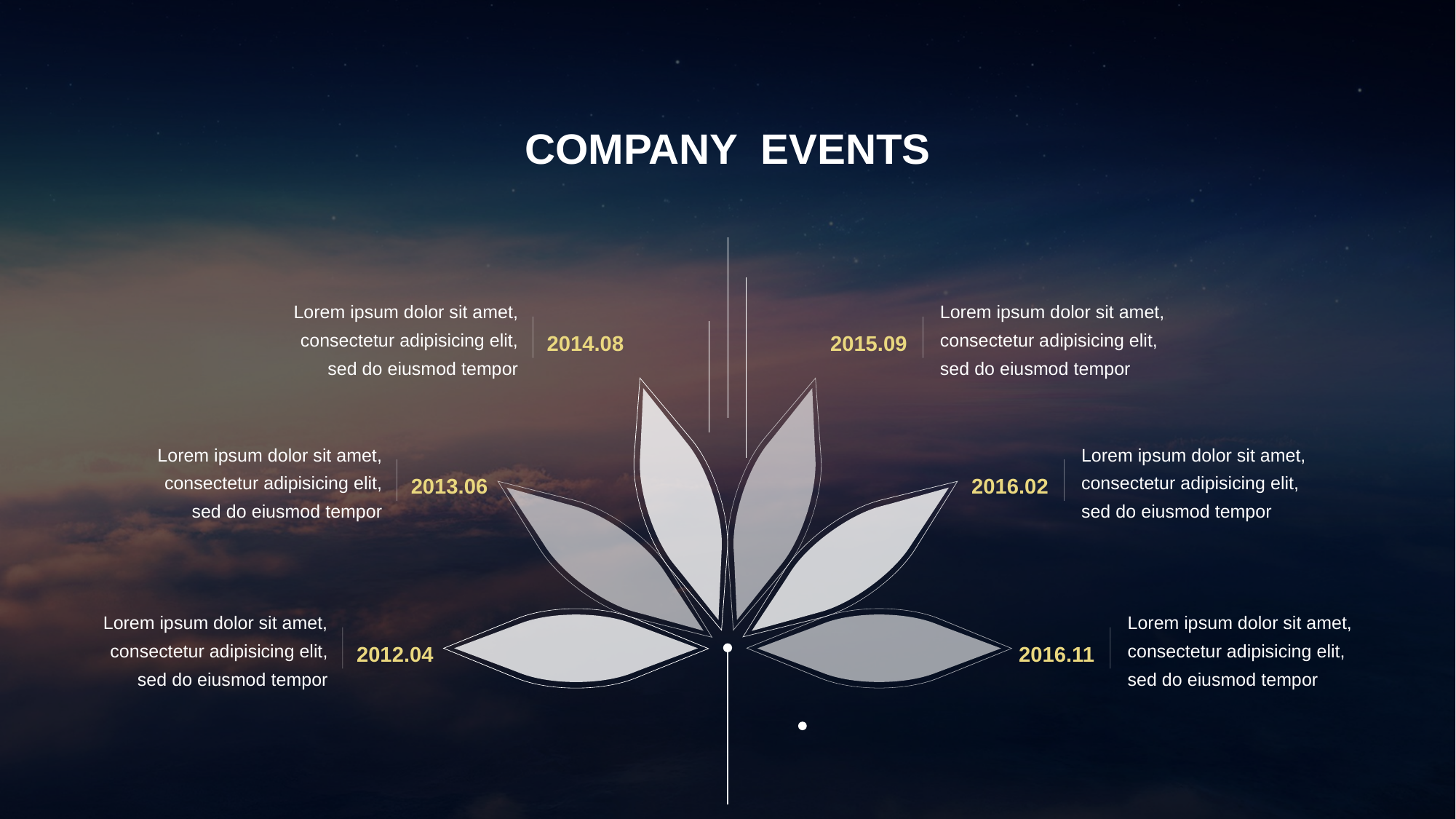

COMPANY  EVENTS
Lorem ipsum dolor sit amet, consectetur adipisicing elit, sed do eiusmod tempor
2014.08
Lorem ipsum dolor sit amet, consectetur adipisicing elit, sed do eiusmod tempor
2015.09

Lorem ipsum dolor sit amet, consectetur adipisicing elit, sed do eiusmod tempor
2013.06
Lorem ipsum dolor sit amet, consectetur adipisicing elit, sed do eiusmod tempor
2016.02
Lorem ipsum dolor sit amet, consectetur adipisicing elit, sed do eiusmod tempor
2012.04
Lorem ipsum dolor sit amet, consectetur adipisicing elit, sed do eiusmod tempor
2016.11